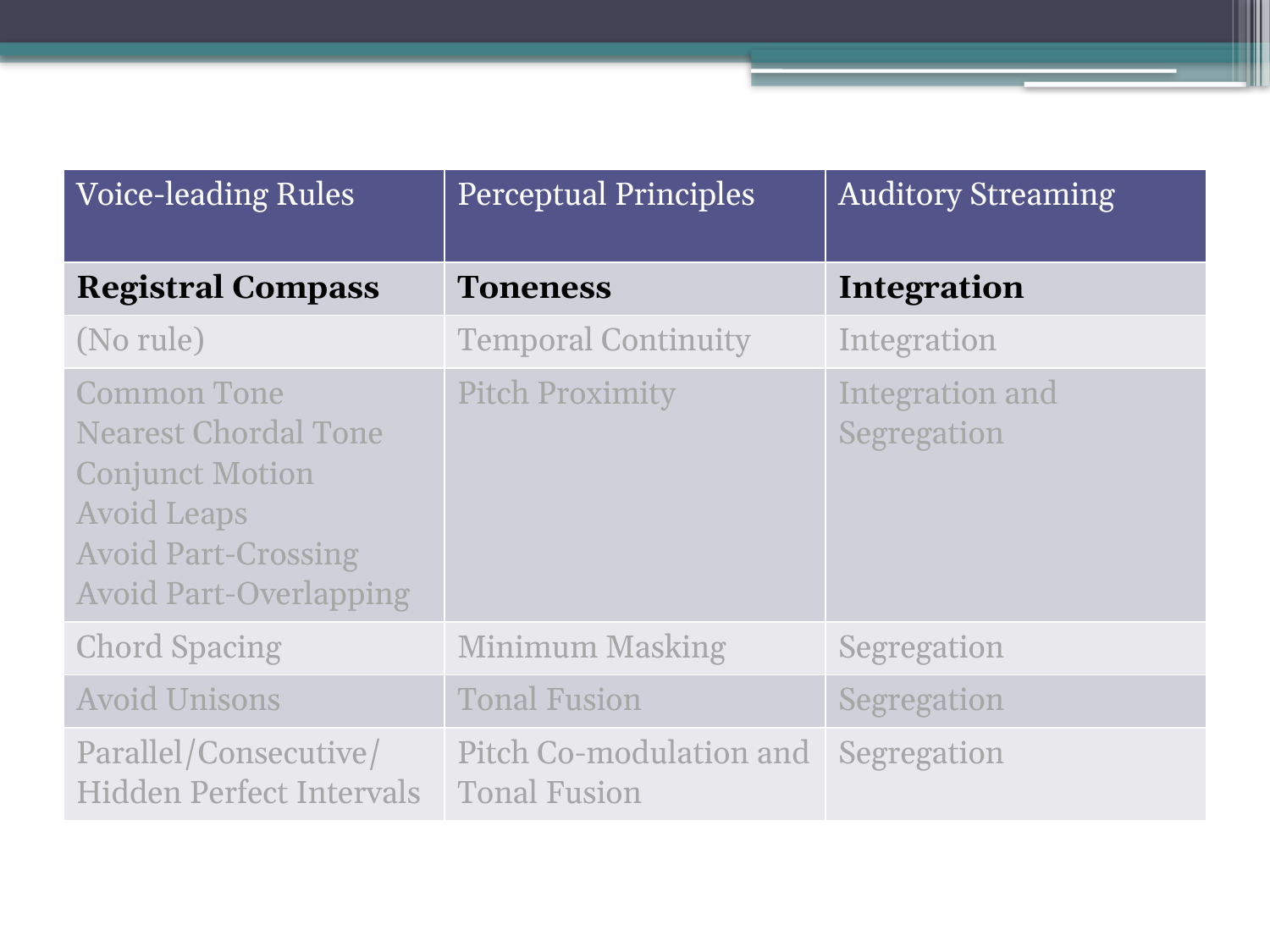

# Summary
| Voice-leading Rules | Perceptual Principles | Auditory Streaming |
| --- | --- | --- |
| Registral Compass | Toneness | Integration |
| (No rule) | Temporal Continuity | Integration |
| Common Tone Nearest Chordal Tone Conjunct Motion Avoid Leaps Avoid Part-Crossing Avoid Part-Overlapping | Pitch Proximity | Integration and Segregation |
| Chord Spacing | Minimum Masking | Segregation |
| Avoid Unisons | Tonal Fusion | Segregation |
| Parallel/Consecutive/ Hidden Perfect Intervals | Pitch Co-modulation and Tonal Fusion | Segregation |